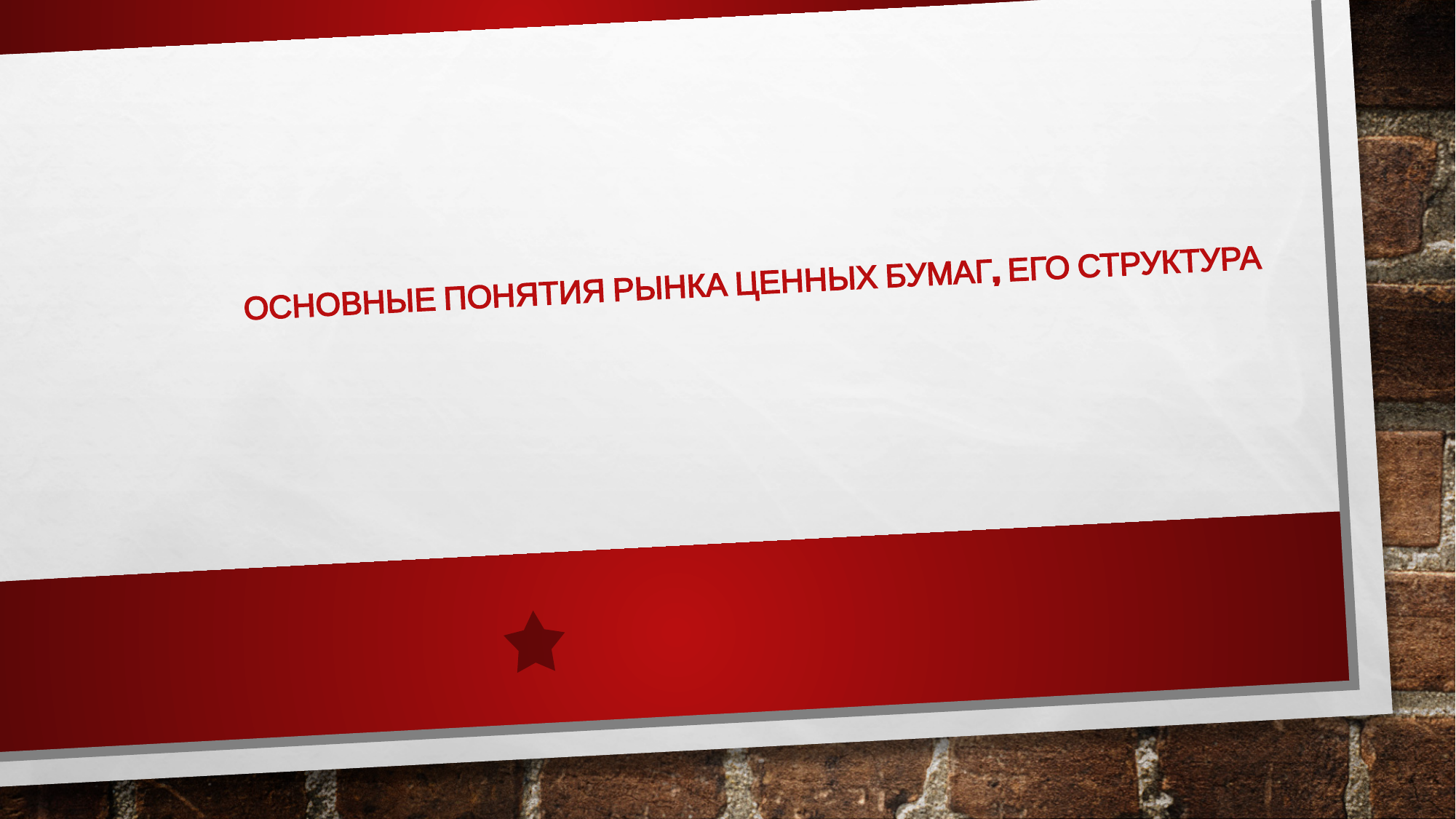

# Основные понятия рынка ценных бумаг, его структура